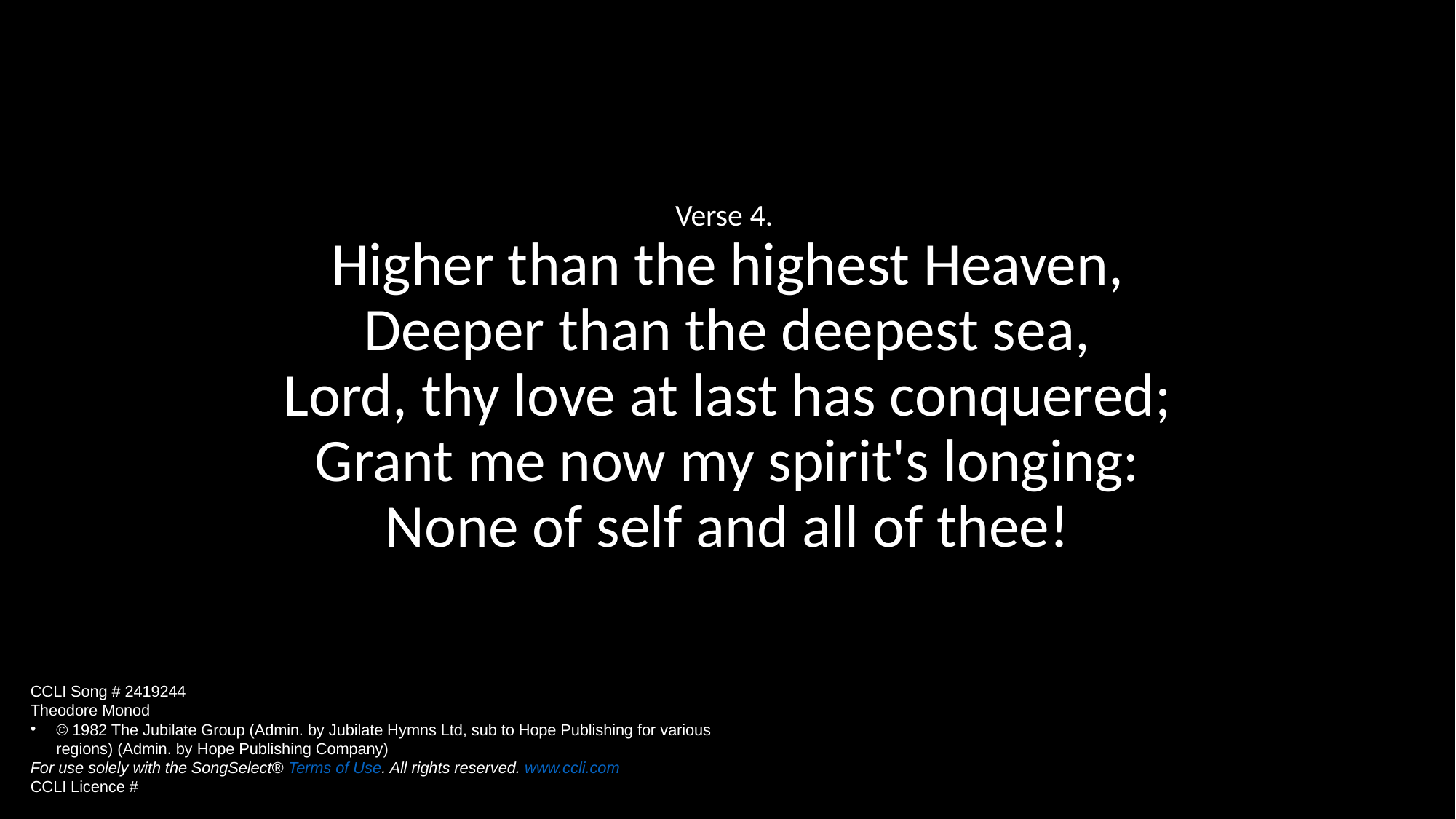

Verse 4.
Higher than the highest Heaven,
Deeper than the deepest sea,
Lord, thy love at last has conquered;
Grant me now my spirit's longing:
None of self and all of thee!

CCLI Song # 2419244
Theodore Monod
© 1982 The Jubilate Group (Admin. by Jubilate Hymns Ltd, sub to Hope Publishing for various regions) (Admin. by Hope Publishing Company)
For use solely with the SongSelect® Terms of Use. All rights reserved. www.ccli.com
CCLI Licence #